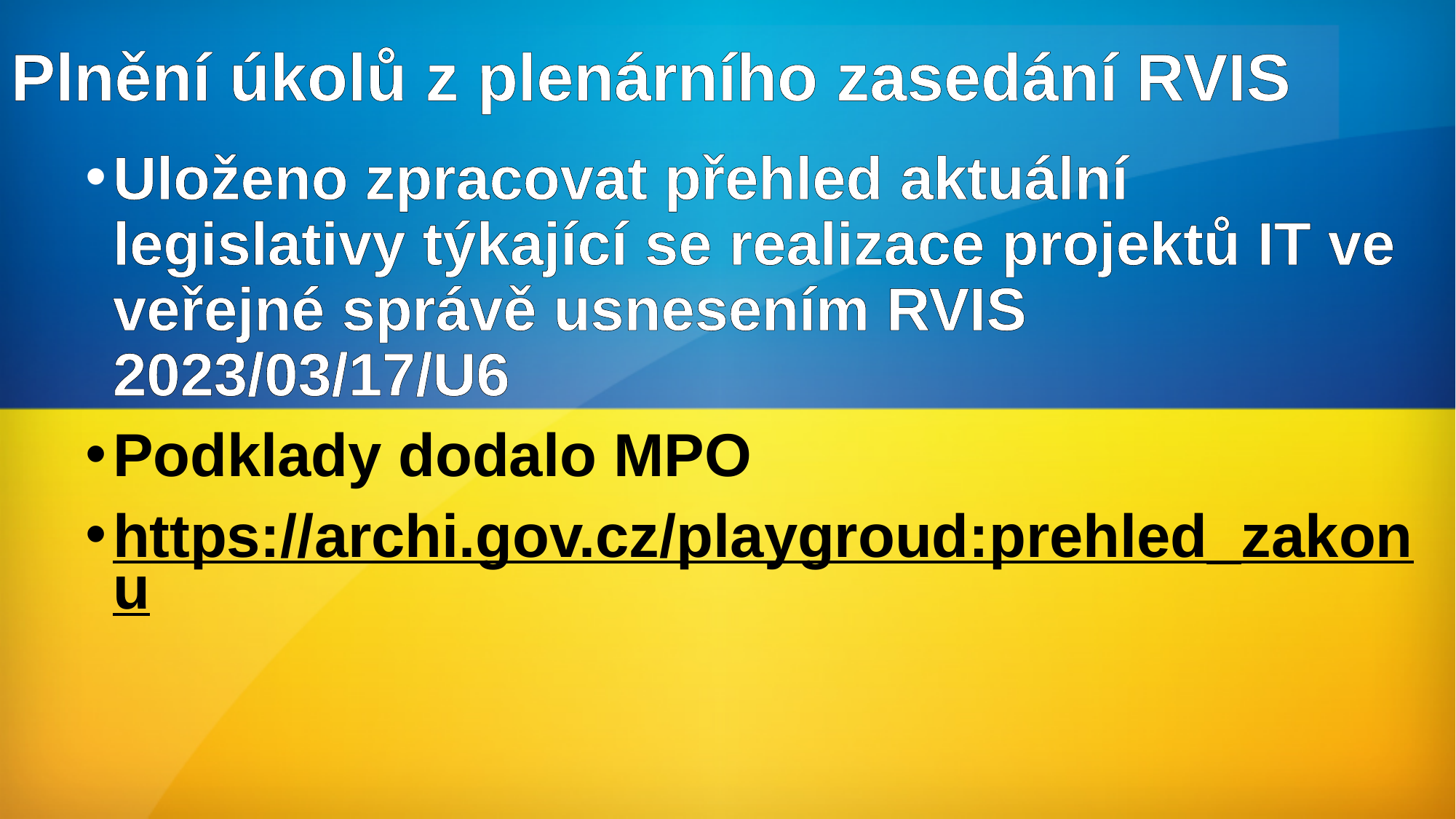

# Plnění úkolů z plenárního zasedání RVIS
Uloženo zpracovat přehled aktuální legislativy týkající se realizace projektů IT ve veřejné správě usnesením RVIS 2023/03/17/U6
Podklady dodalo MPO
https://archi.gov.cz/playgroud:prehled_zakonu